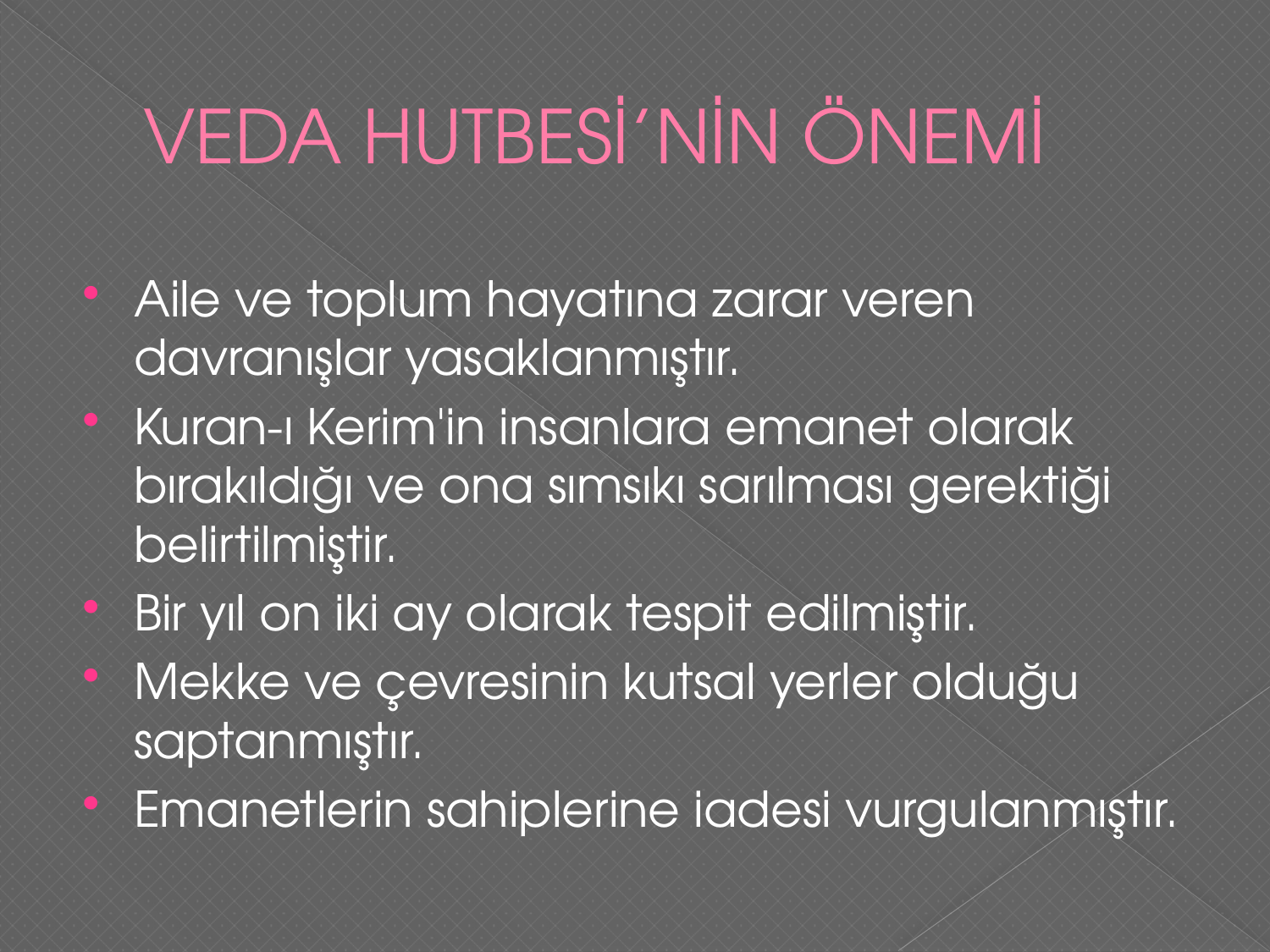

# VEDA HUTBESİ’NİN ÖNEMİ
Aile ve toplum hayatına zarar veren davranışlar yasaklanmıştır.
Kuran-ı Kerim'in insanlara emanet olarak bırakıldığı ve ona sımsıkı sarılması gerektiği belirtilmiştir.
Bir yıl on iki ay olarak tespit edilmiştir.
Mekke ve çevresinin kutsal yerler olduğu saptanmıştır.
Emanetlerin sahiplerine iadesi vurgulanmıştır.